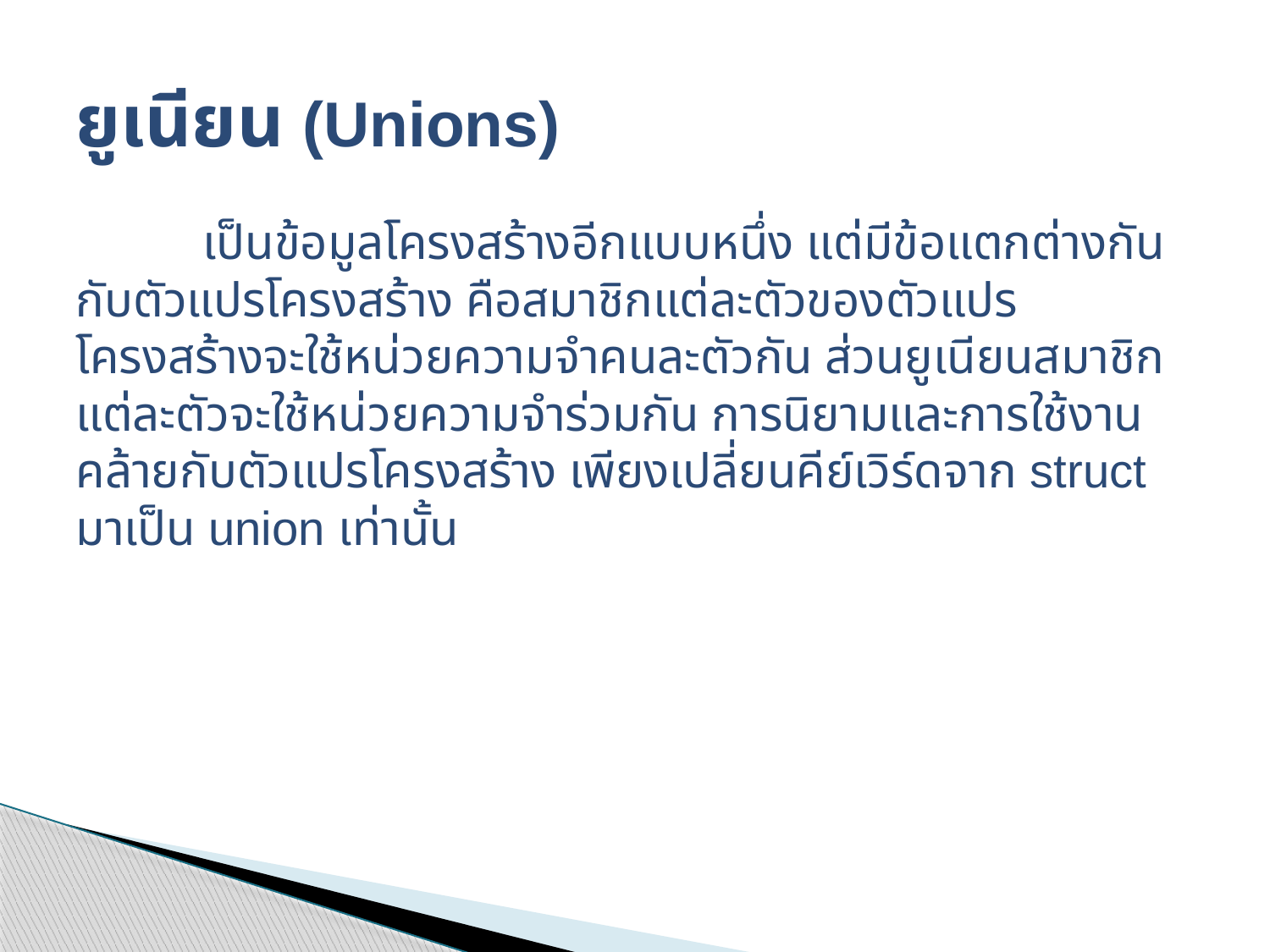

# ยูเนียน (Unions)
	เป็นข้อมูลโครงสร้างอีกแบบหนึ่ง แต่มีข้อแตกต่างกันกับตัวแปรโครงสร้าง คือสมาชิกแต่ละตัวของตัวแปรโครงสร้างจะใช้หน่วยความจำคนละตัวกัน ส่วนยูเนียนสมาชิกแต่ละตัวจะใช้หน่วยความจำร่วมกัน การนิยามและการใช้งานคล้ายกับตัวแปรโครงสร้าง เพียงเปลี่ยนคีย์เวิร์ดจาก struct มาเป็น union เท่านั้น